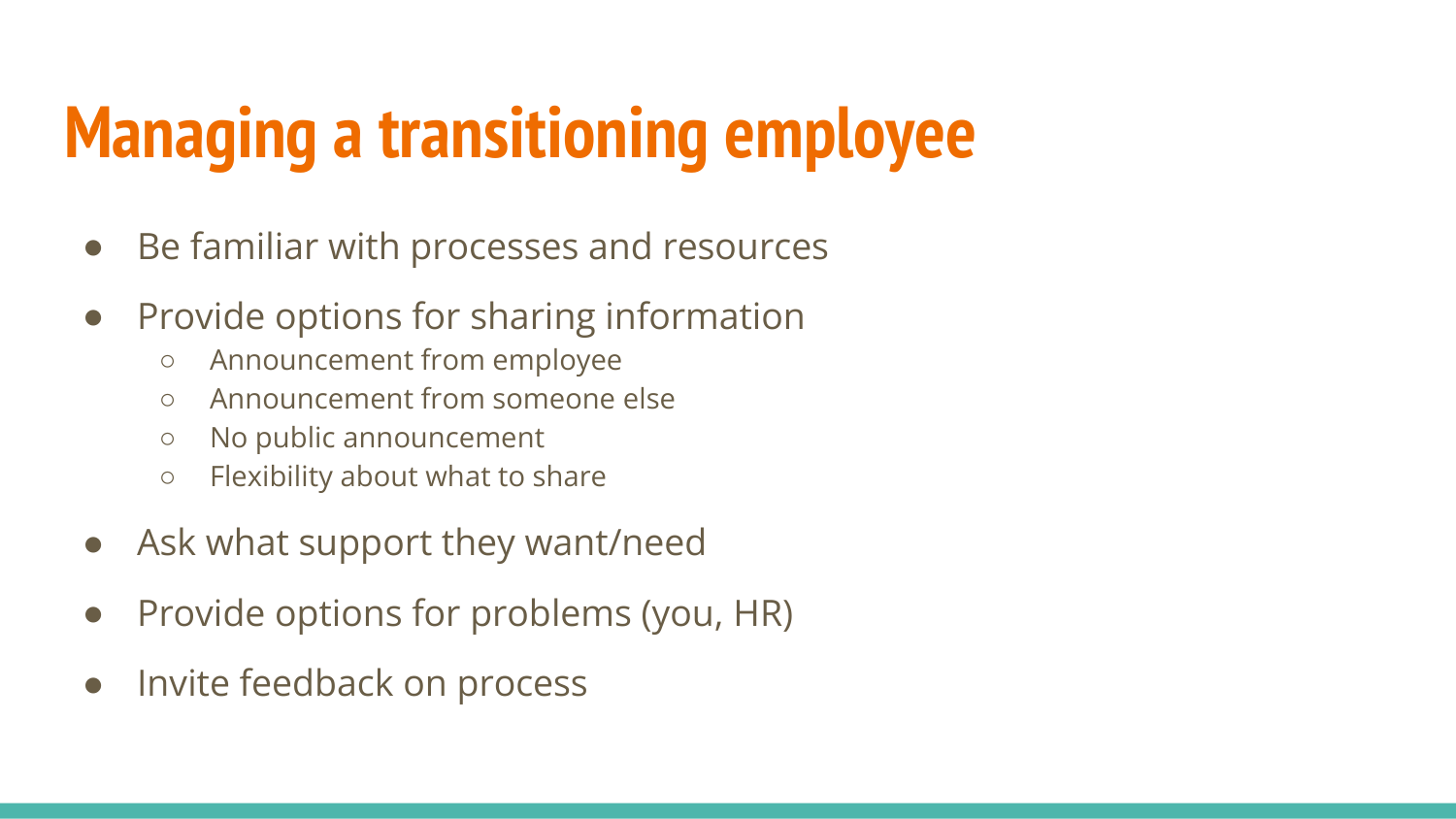

# Managing a transitioning employee
Be familiar with processes and resources
Provide options for sharing information
Announcement from employee
Announcement from someone else
No public announcement
Flexibility about what to share
Ask what support they want/need
Provide options for problems (you, HR)
Invite feedback on process